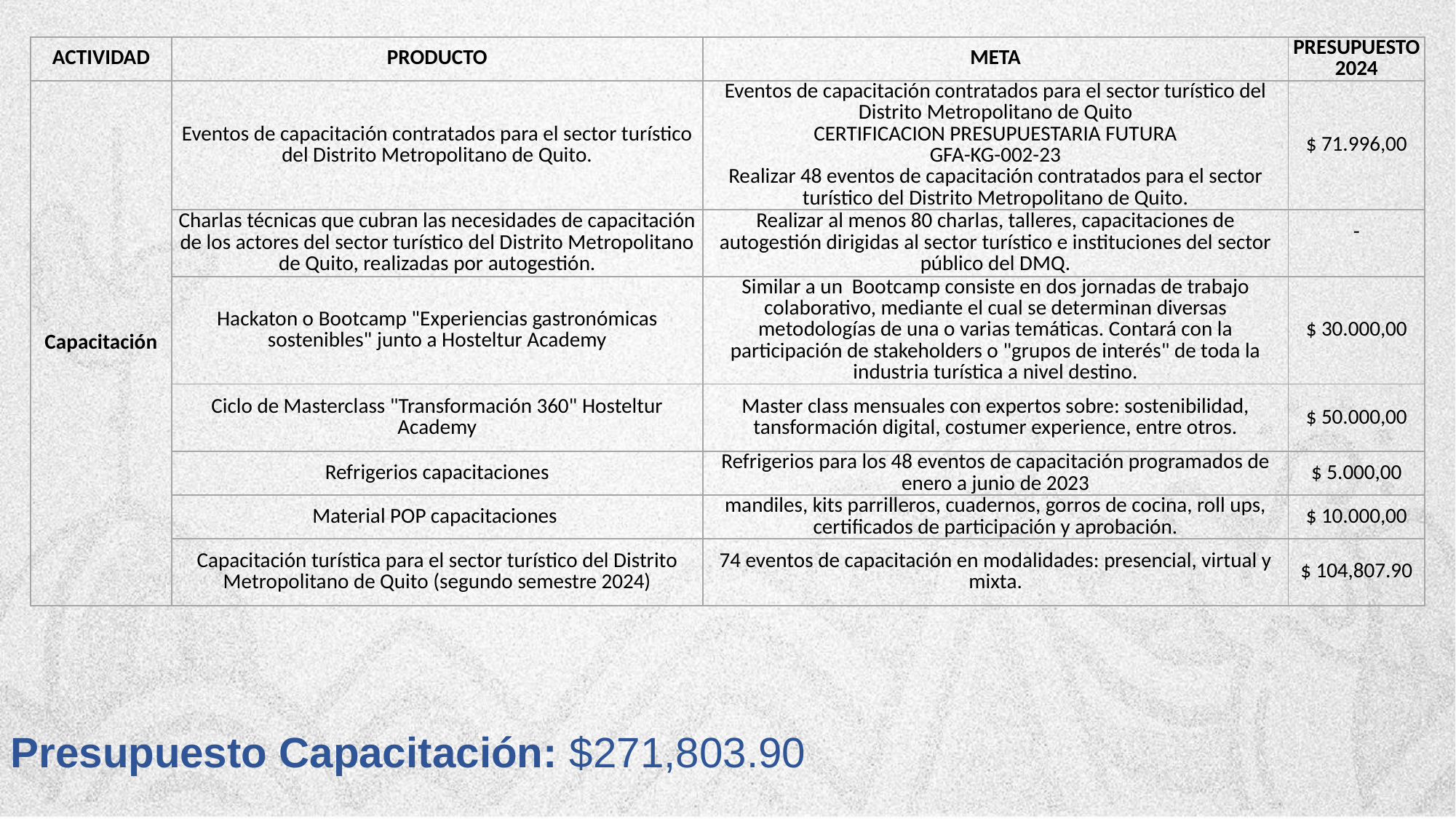

| ACTIVIDAD | PRODUCTO | META | PRESUPUESTO 2024 |
| --- | --- | --- | --- |
| Capacitación | Eventos de capacitación contratados para el sector turístico del Distrito Metropolitano de Quito. | Eventos de capacitación contratados para el sector turístico del Distrito Metropolitano de Quito CERTIFICACION PRESUPUESTARIA FUTURA GFA-KG-002-23 Realizar 48 eventos de capacitación contratados para el sector turístico del Distrito Metropolitano de Quito. | $ 71.996,00 |
|  | Charlas técnicas que cubran las necesidades de capacitación de los actores del sector turístico del Distrito Metropolitano de Quito, realizadas por autogestión. | Realizar al menos 80 charlas, talleres, capacitaciones de autogestión dirigidas al sector turístico e instituciones del sector público del DMQ. | - |
|  | Hackaton o Bootcamp "Experiencias gastronómicas sostenibles" junto a Hosteltur Academy | Similar a un Bootcamp consiste en dos jornadas de trabajo colaborativo, mediante el cual se determinan diversas metodologías de una o varias temáticas. Contará con la participación de stakeholders o "grupos de interés" de toda la industria turística a nivel destino. | $ 30.000,00 |
|  | Ciclo de Masterclass "Transformación 360" Hosteltur Academy | Master class mensuales con expertos sobre: sostenibilidad, tansformación digital, costumer experience, entre otros. | $ 50.000,00 |
|  | Refrigerios capacitaciones | Refrigerios para los 48 eventos de capacitación programados de enero a junio de 2023 | $ 5.000,00 |
|  | Material POP capacitaciones | mandiles, kits parrilleros, cuadernos, gorros de cocina, roll ups, certificados de participación y aprobación. | $ 10.000,00 |
|  | Capacitación turística para el sector turístico del Distrito Metropolitano de Quito (segundo semestre 2024) | 74 eventos de capacitación en modalidades: presencial, virtual y mixta. | $ 104,807.90 |
Presupuesto Capacitación: $271,803.90